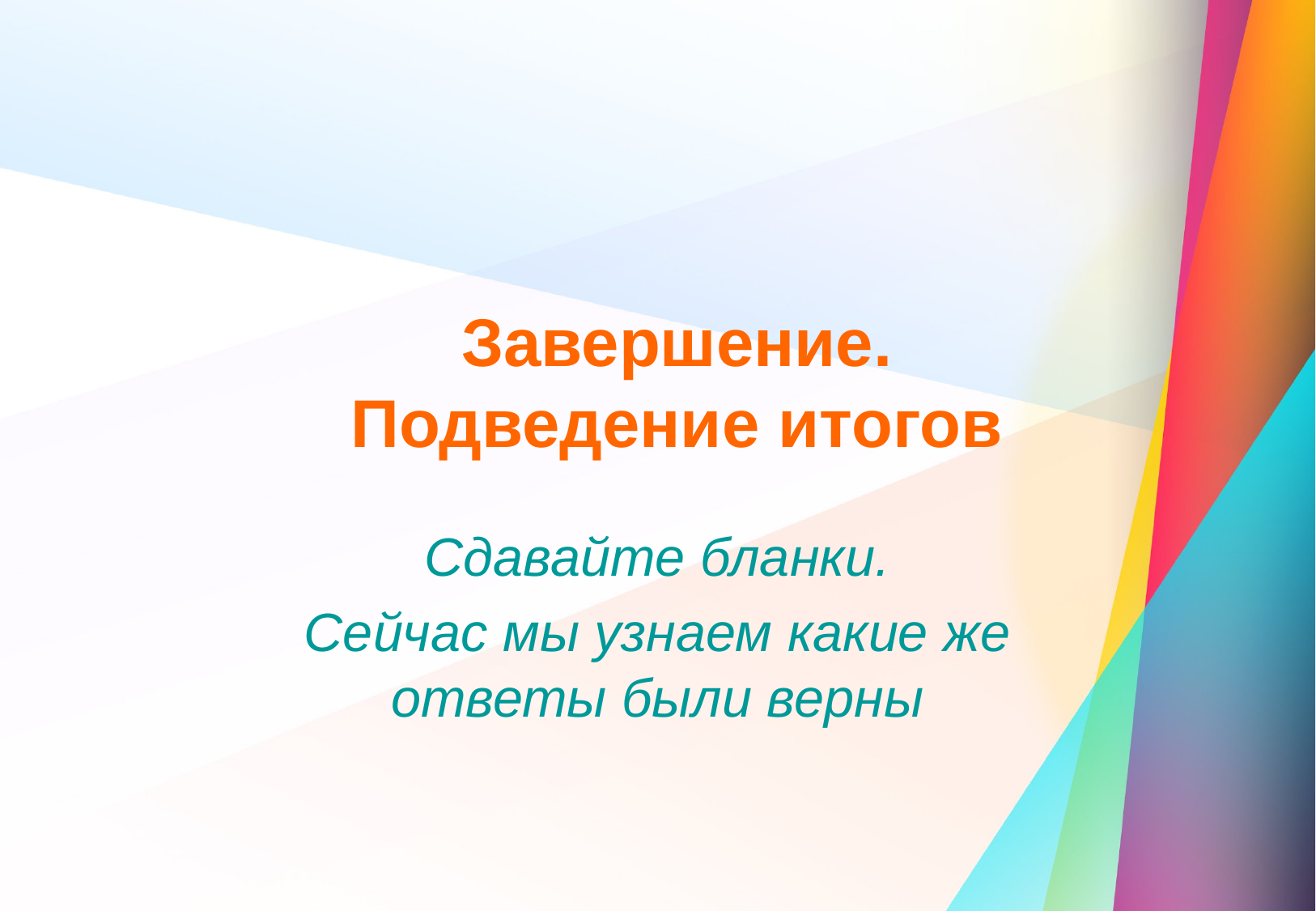

# Завершение. Подведение итогов
Сдавайте бланки.
Сейчас мы узнаем какие же ответы были верны